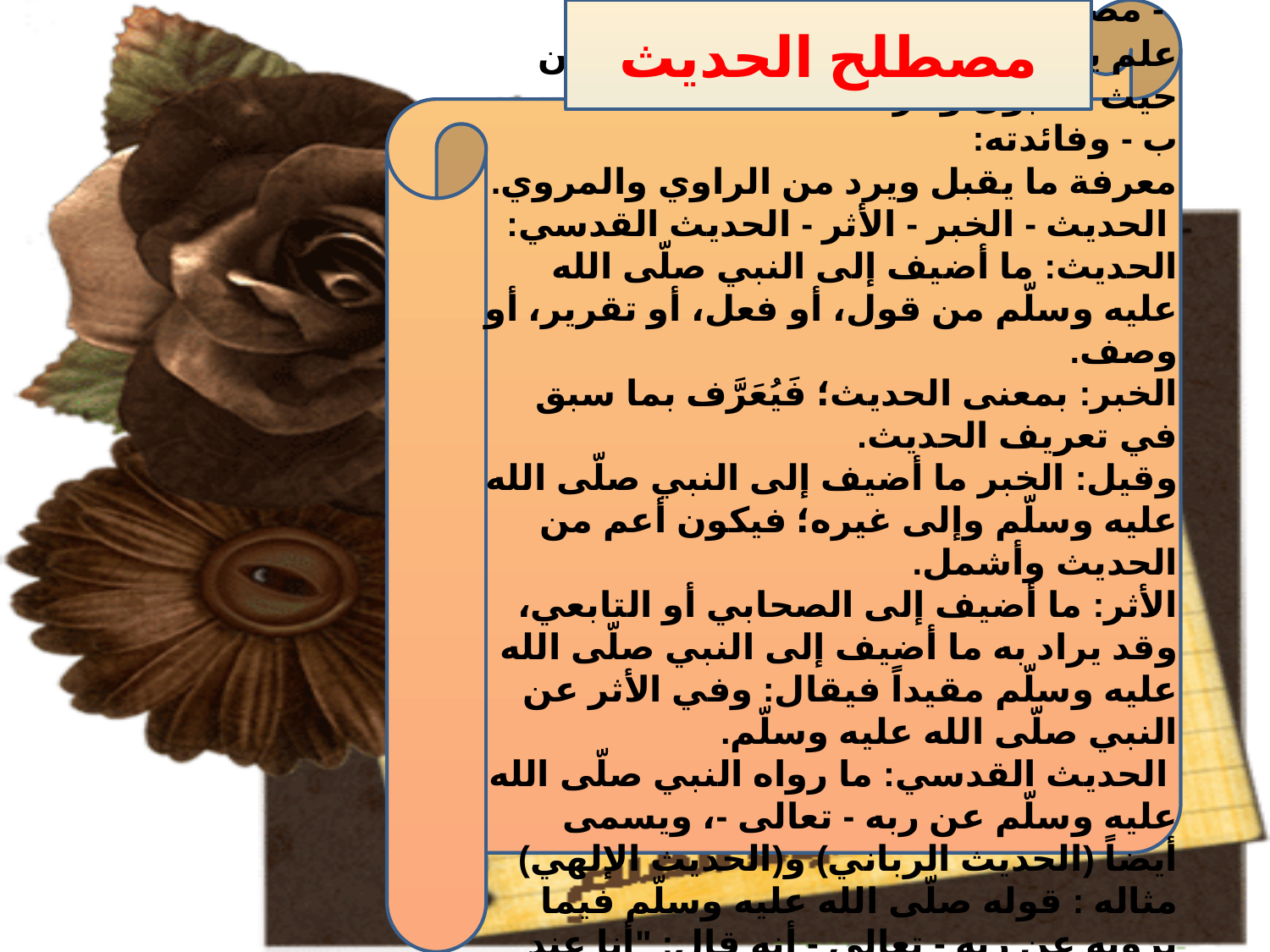

مصطلح الحديث
#
 - مصطلح الحديث:
علم يعرف به حال الراوي والمروي من حيث القَبول والرد.
ب - وفائدته:
معرفة ما يقبل ويرد من الراوي والمروي.
 الحديث - الخبر - الأثر - الحديث القدسي:
الحديث: ما أضيف إلى النبي صلّى الله عليه وسلّم من قول، أو فعل، أو تقرير، أو وصف.
الخبر: بمعنى الحديث؛ فَيُعَرَّف بما سبق في تعريف الحديث.
وقيل: الخبر ما أضيف إلى النبي صلّى الله عليه وسلّم وإلى غيره؛ فيكون أعم من الحديث وأشمل.
الأثر: ما أضيف إلى الصحابي أو التابعي، وقد يراد به ما أضيف إلى النبي صلّى الله عليه وسلّم مقيداً فيقال: وفي الأثر عن النبي صلّى الله عليه وسلّم.
 الحديث القدسي: ما رواه النبي صلّى الله عليه وسلّم عن ربه - تعالى -، ويسمى أيضاً (الحديث الرباني) و(الحديث الإلهي)
مثاله : قوله صلّى الله عليه وسلّم فيما يرويه عن ربه - تعالى - أنه قال: "أنا عند ظن عبدي بي، وأنا معه حين يذكرني، فإن ذكرني في نفسه ذكرته في نفسي، وإن ذكرني في ملأ ذكرته في ملأ خير منهم"[1]